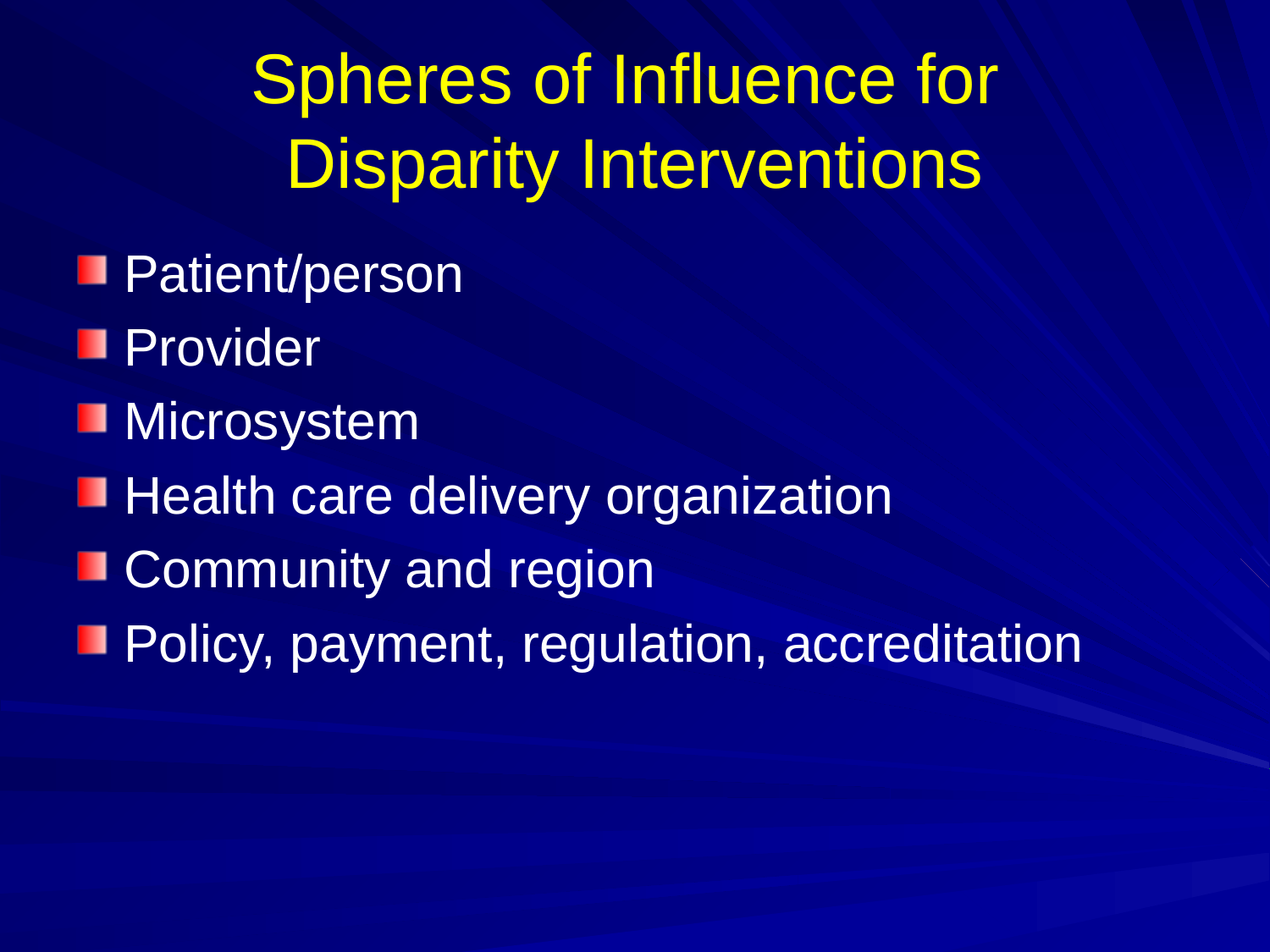

Spheres of Influence for
Disparity Interventions
Patient/person
Provider
Microsystem
Health care delivery organization
Community and region
Policy, payment, regulation, accreditation